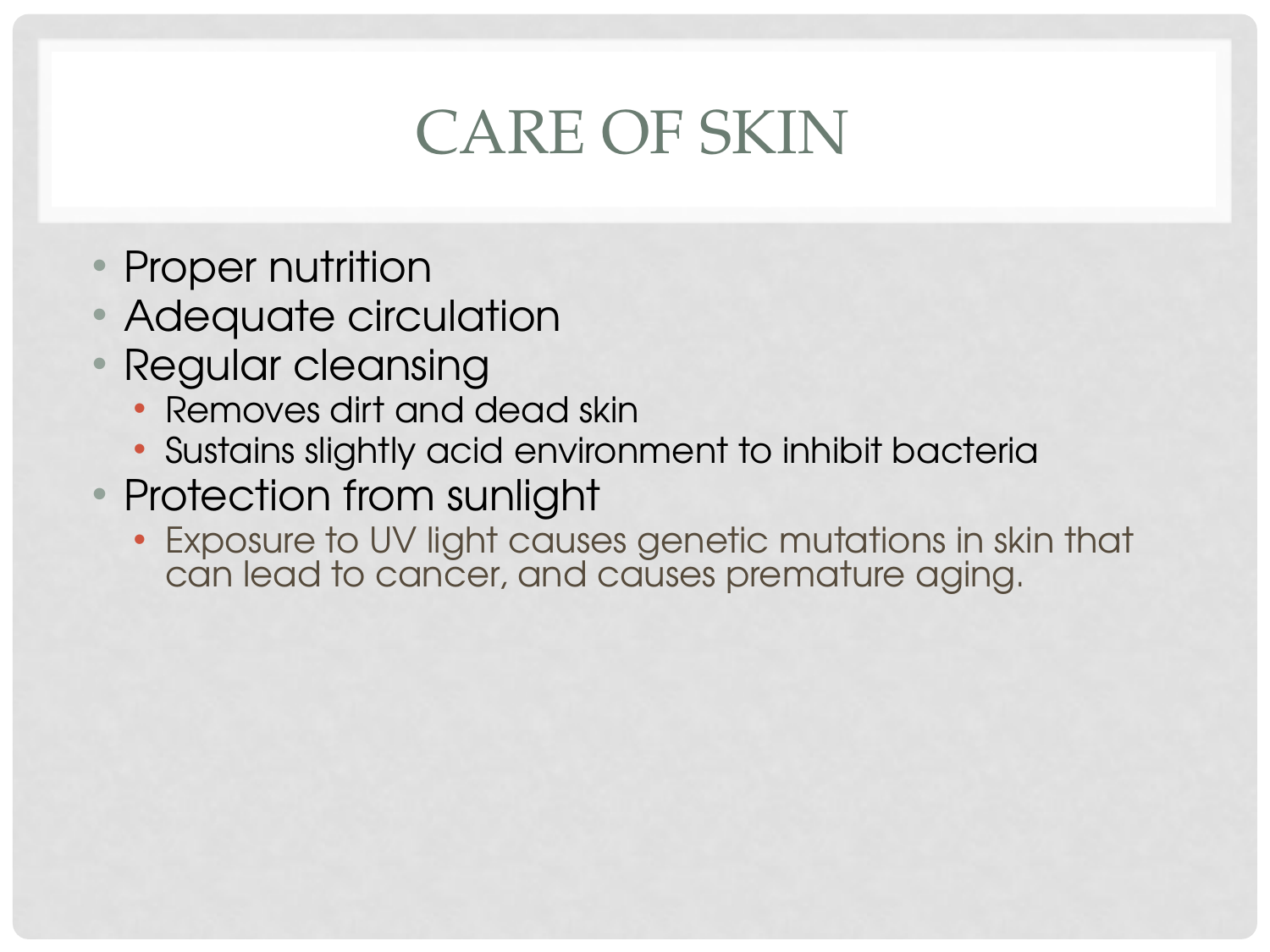

# Care of skin
Proper nutrition
Adequate circulation
Regular cleansing
Removes dirt and dead skin
Sustains slightly acid environment to inhibit bacteria
Protection from sunlight
Exposure to UV light causes genetic mutations in skin that can lead to cancer, and causes premature aging.